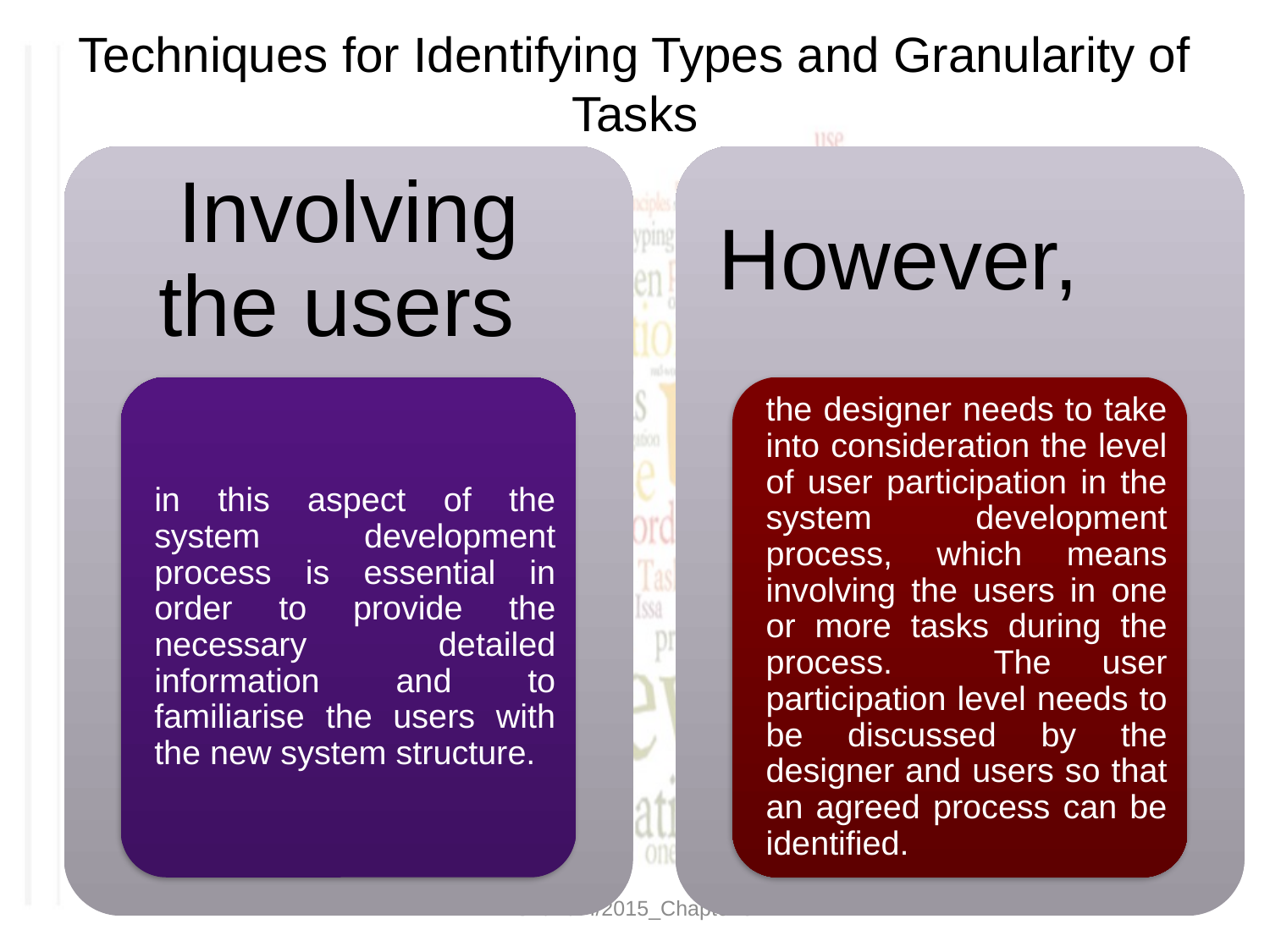

# Techniques for Identifying Types and Granularity of Tasks
Involving the users
in this aspect of the system development process is essential in order to provide the necessary detailed information and to familiarise the users with the new system structure.
However,
the designer needs to take into consideration the level of user participation in the system development process, which means involving the users in one or more tasks during the process.  The user participation level needs to be discussed by the designer and users so that an agreed process can be identified.
SD/TI/PI/2015_Chapter 5
42